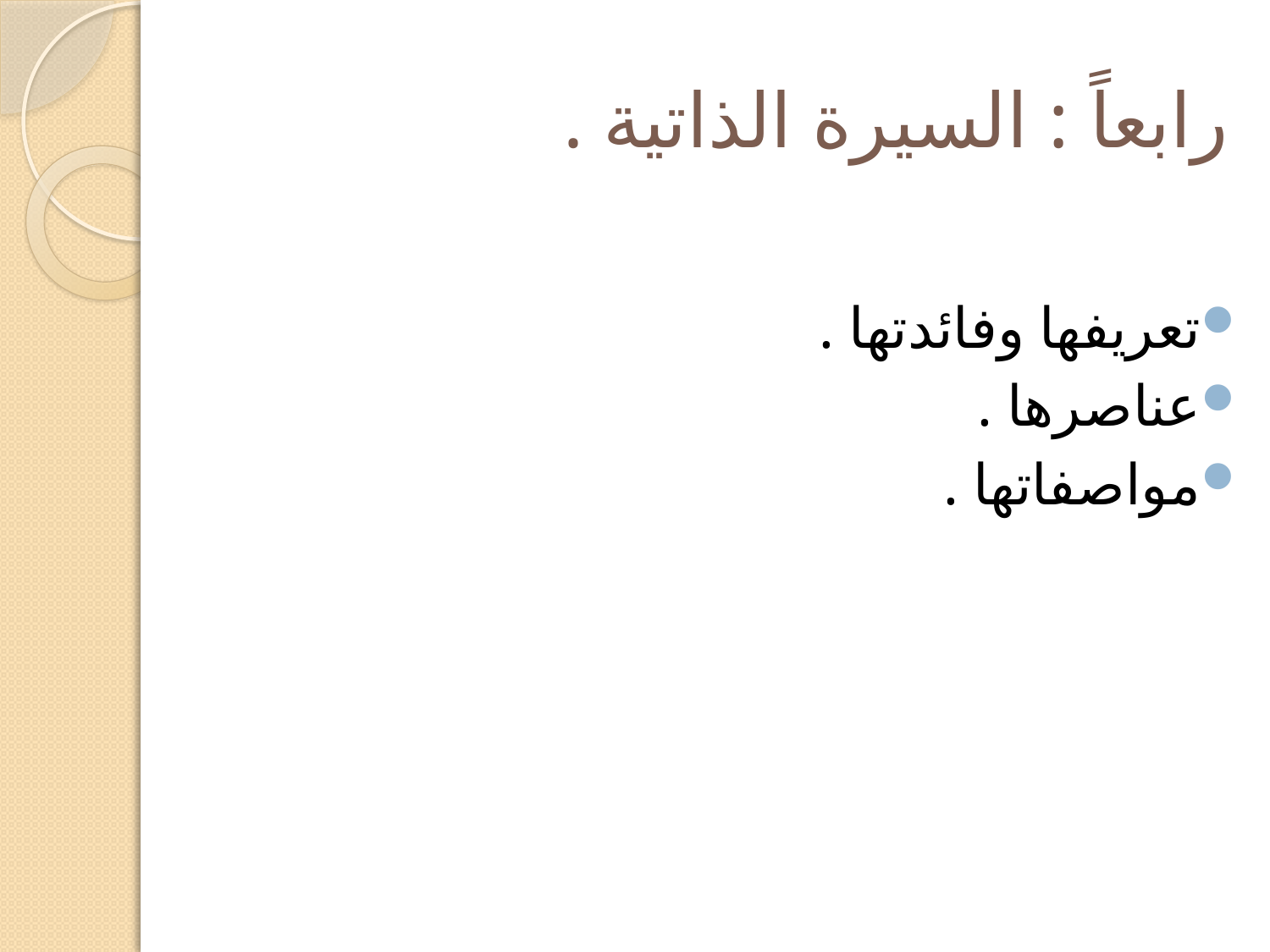

# رابعاً : السيرة الذاتية .
تعريفها وفائدتها .
عناصرها .
مواصفاتها .